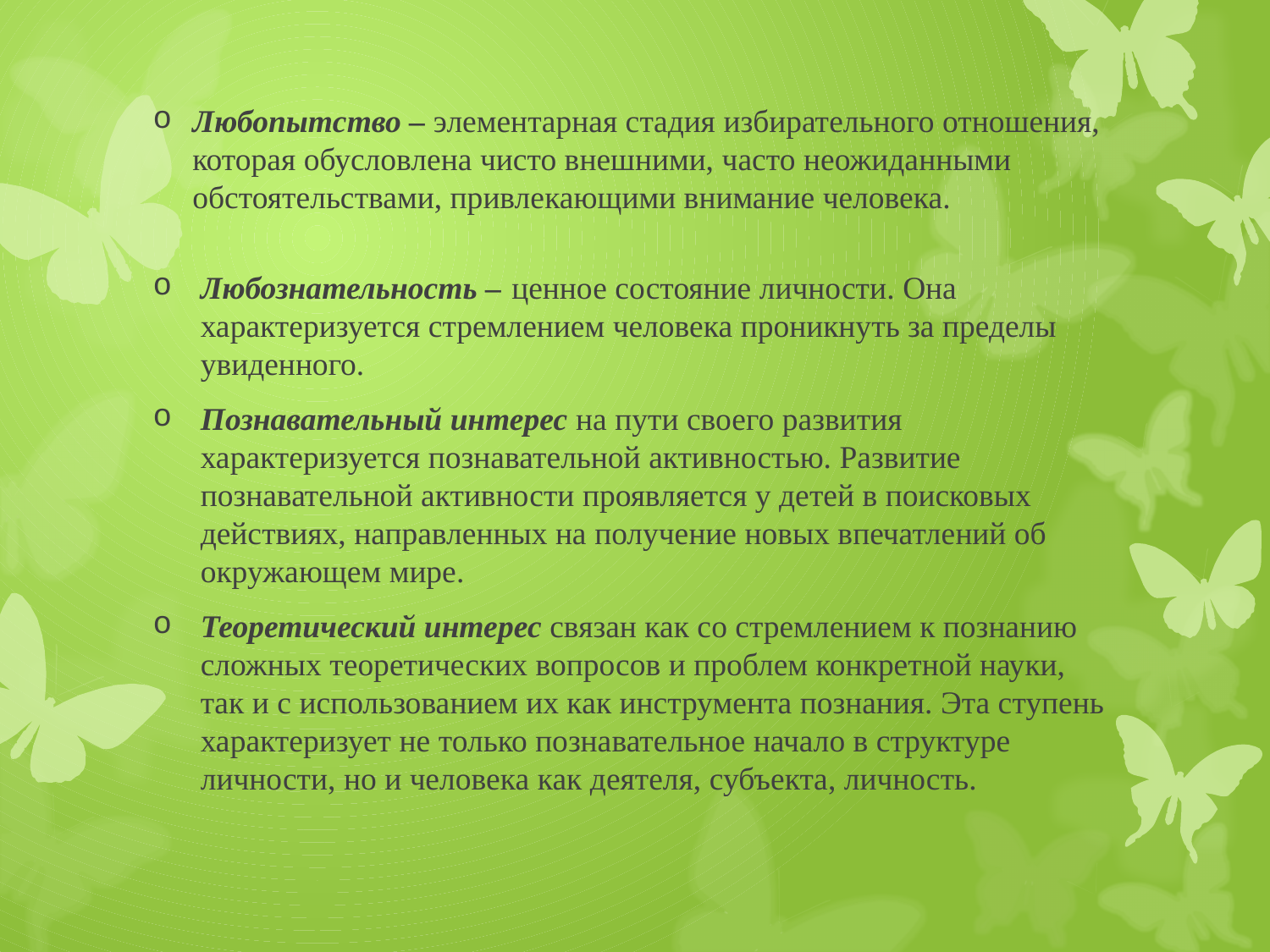

# Любопытство – элементарная стадия избирательного отношения, которая обусловлена чисто внешними, часто неожиданными обстоятельствами, привлекающими внимание человека.
Любознательность – ценное состояние личности. Она характеризуется стремлением человека проникнуть за пределы увиденного.
Познавательный интерес на пути своего развития характеризуется познавательной активностью. Развитие познавательной активности проявляется у детей в поисковых действиях, направленных на получение новых впечатлений об окружающем мире.
Теоретический интерес связан как со стремлением к познанию сложных теоретических вопросов и проблем конкретной науки, так и с использованием их как инструмента познания. Эта ступень характеризует не только познавательное начало в структуре личности, но и человека как деятеля, субъекта, личность.